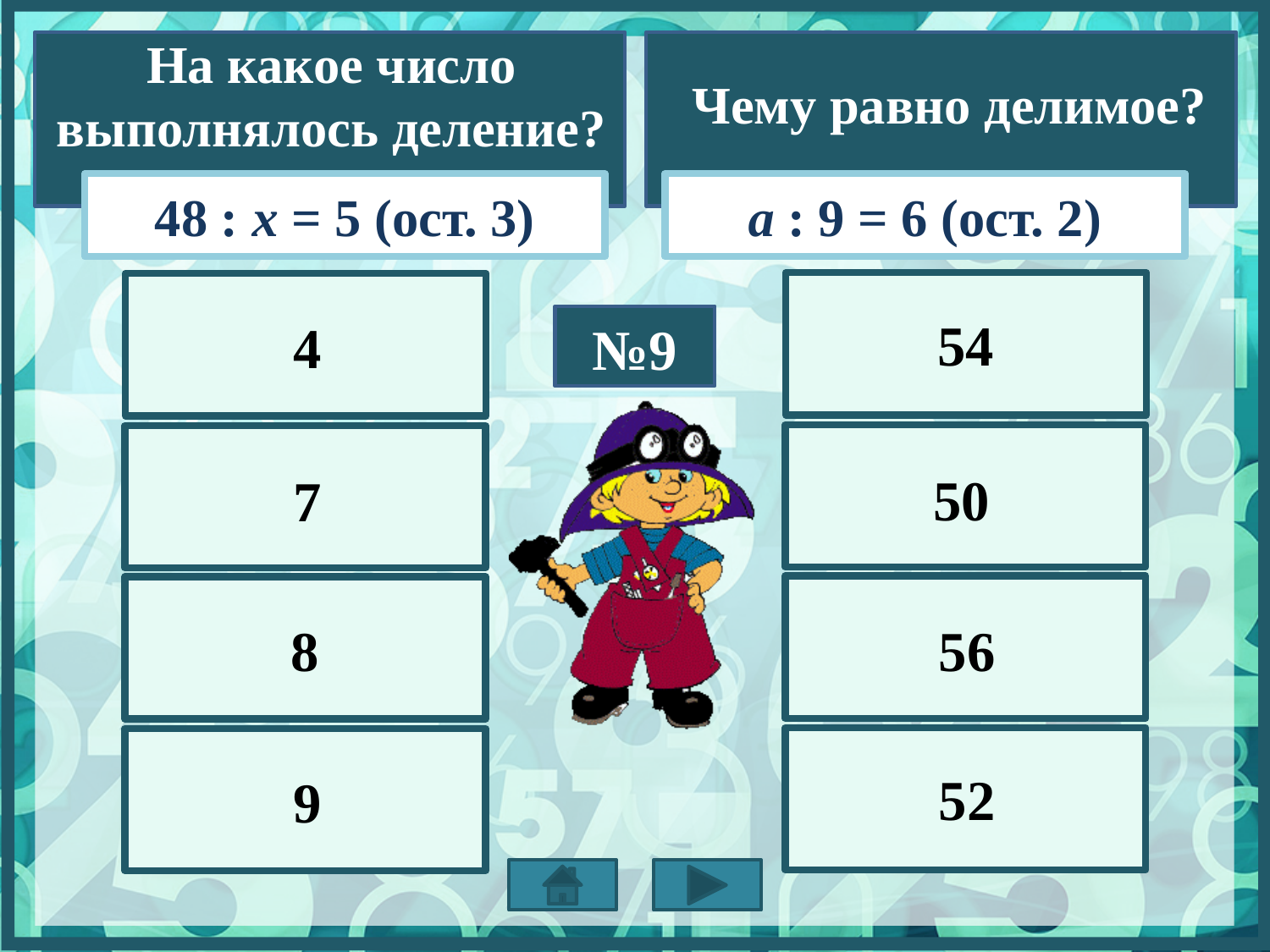

На какое число выполнялось деление?
Чему равно делимое?
48 : х = 5 (ост. 3)
а : 9 = 6 (ост. 2)
54
4
№9
50
7
56
8
52
9